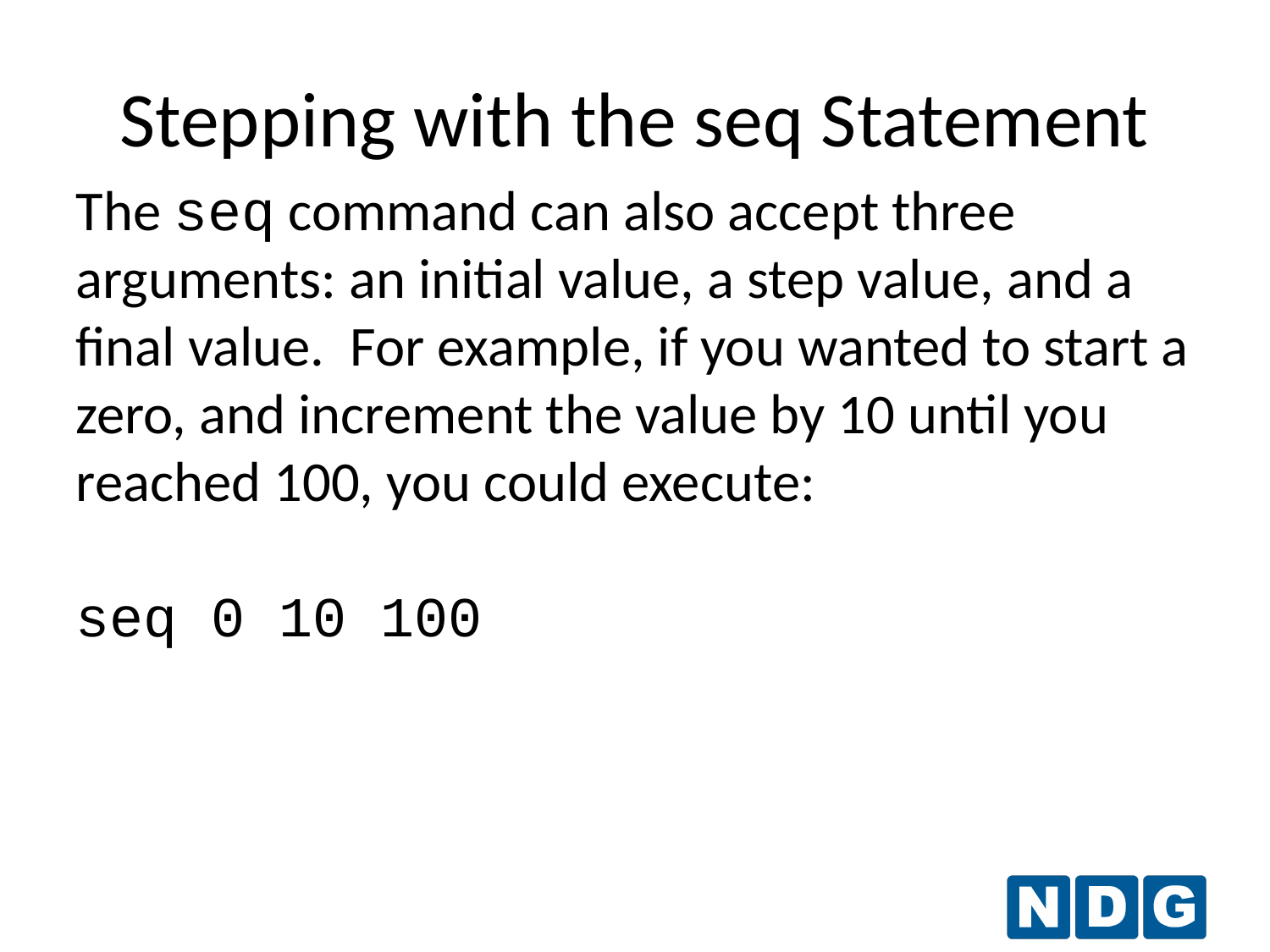

Stepping with the seq Statement
The seq command can also accept three arguments: an initial value, a step value, and a final value.  For example, if you wanted to start a zero, and increment the value by 10 until you reached 100, you could execute:

seq 0 10 100